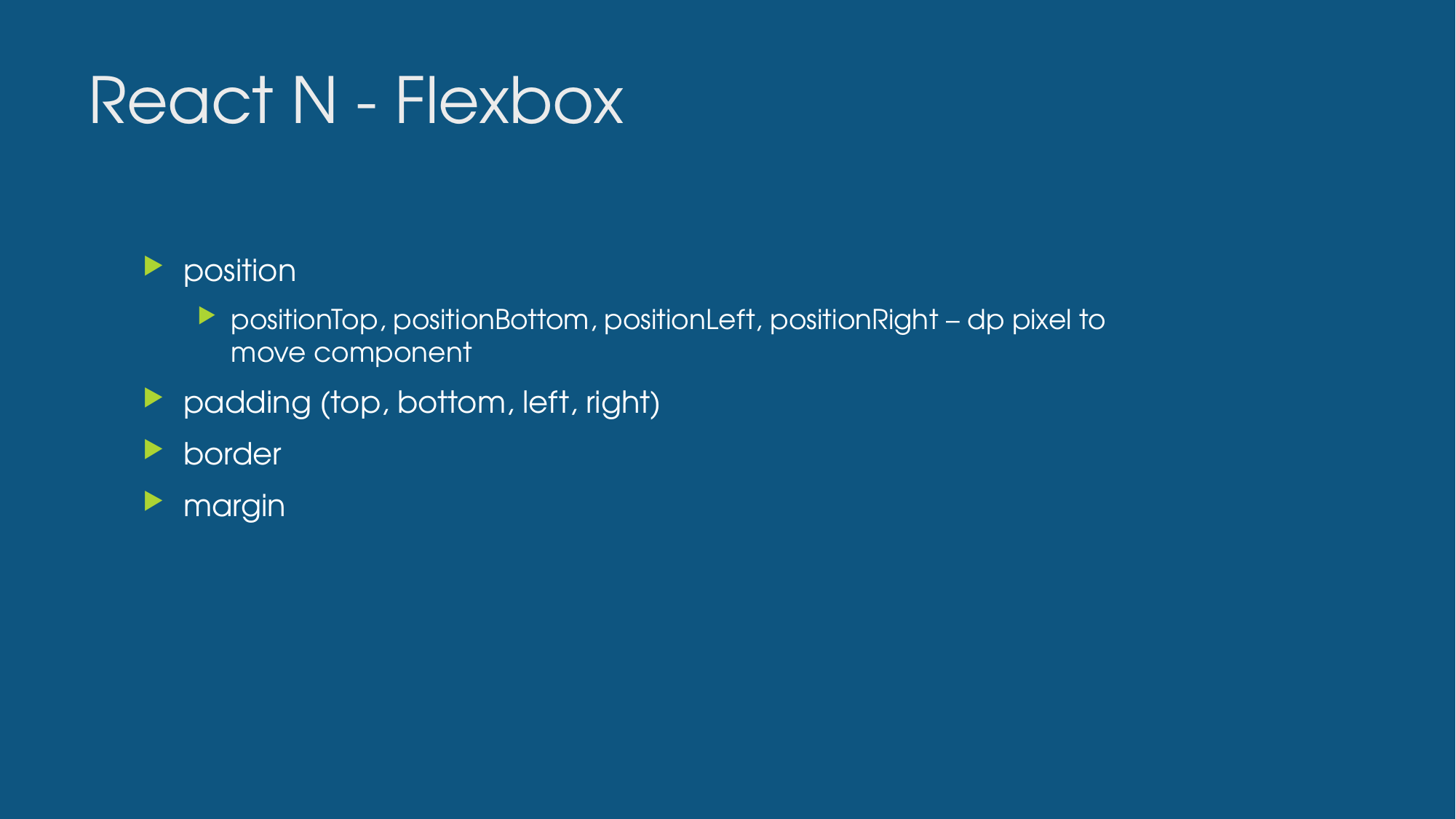

14
# React N - Flexbox
position
positionTop, positionBottom, positionLeft, positionRight – dp pixel to move component
padding (top, bottom, left, right)
border
margin